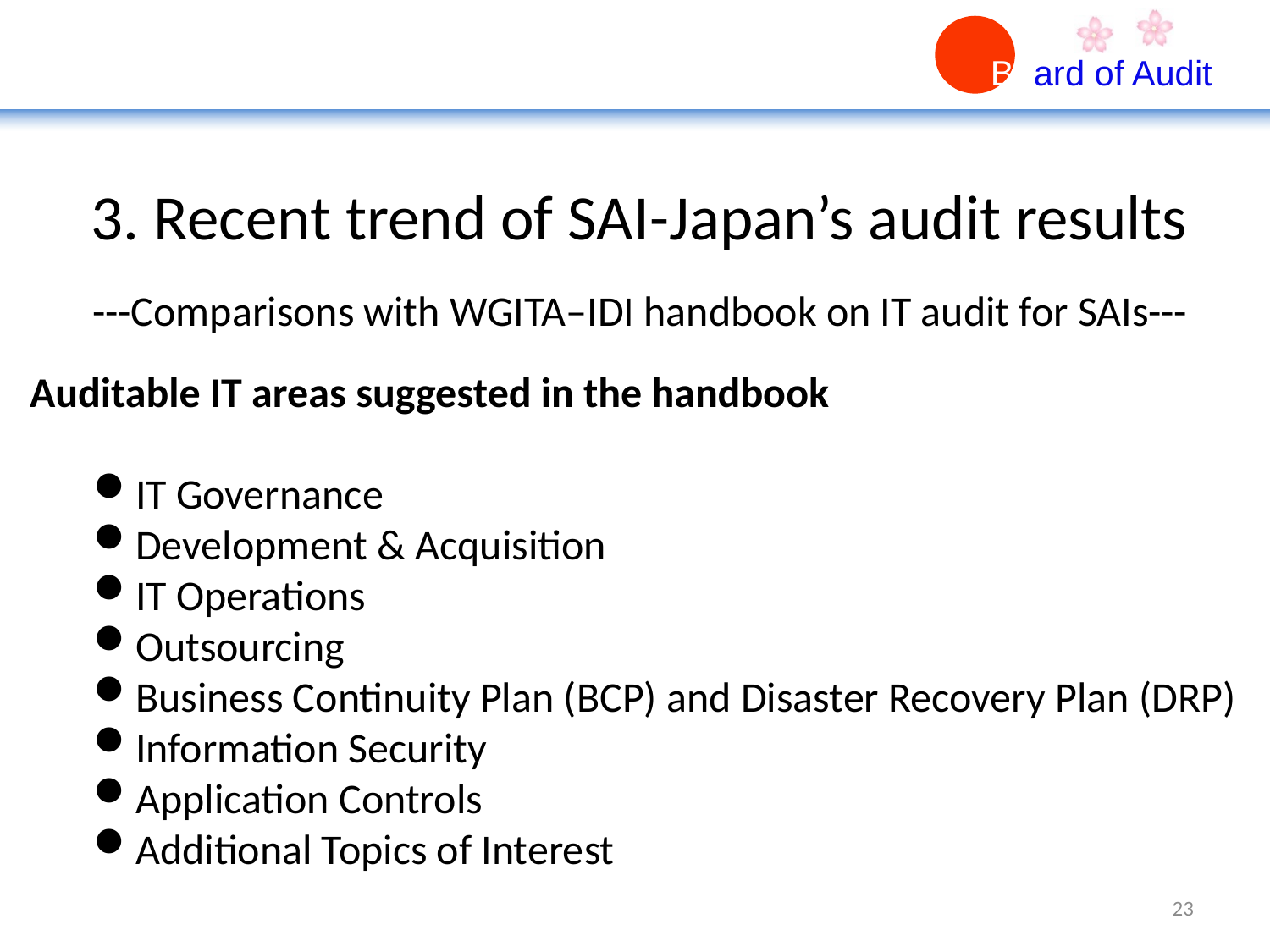

3. Recent trend of SAI-Japan’s audit results
---Comparisons with WGITA–IDI handbook on IT audit for SAIs---
Auditable IT areas suggested in the handbook

IT Governance
Development & Acquisition
IT Operations
Outsourcing
Business Continuity Plan (BCP) and Disaster Recovery Plan (DRP)
Information Security
Application Controls
Additional Topics of Interest
23